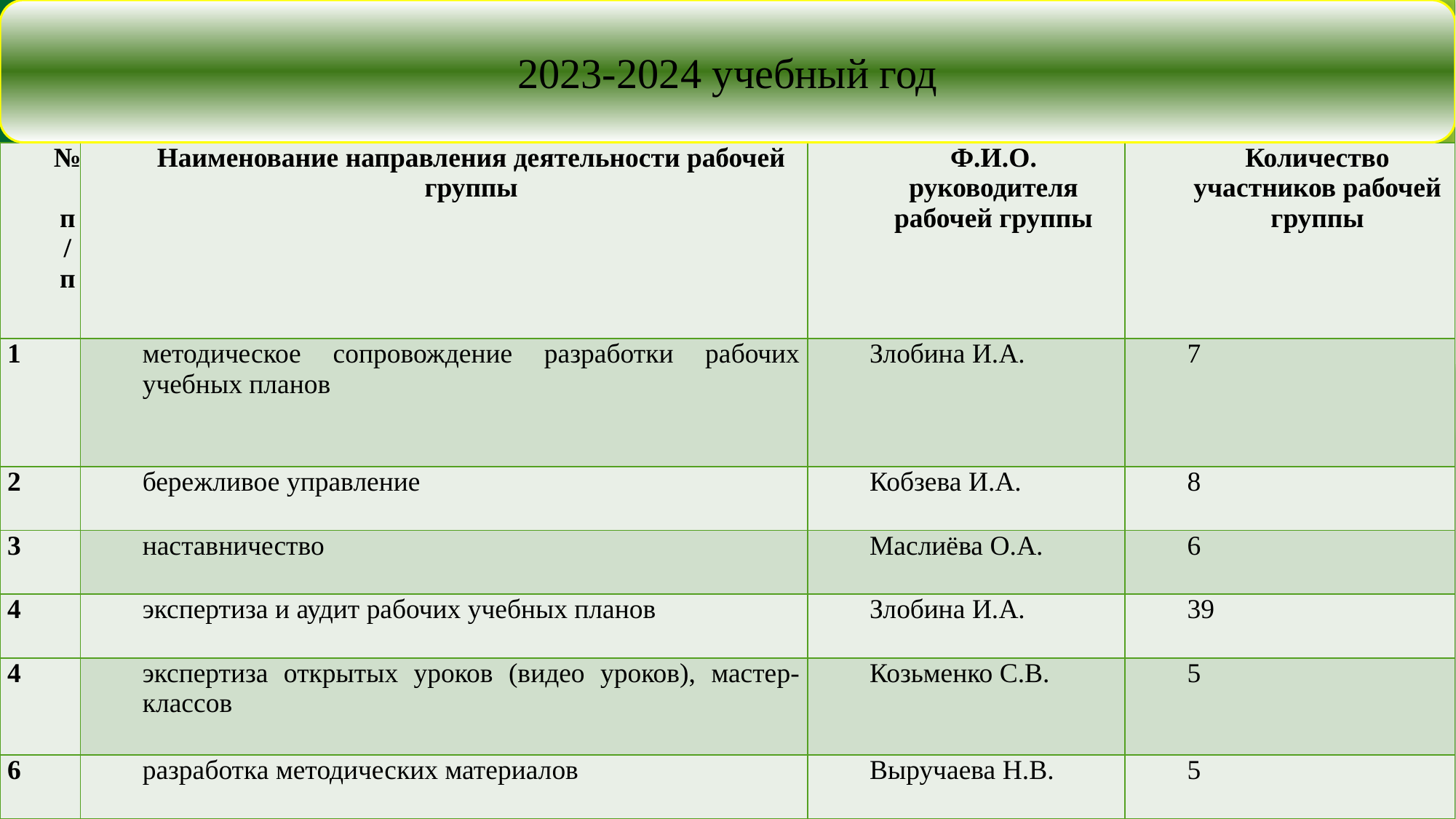

2023-2024 учебный год
| № п/п | Наименование направления деятельности рабочей группы | Ф.И.О. руководителя рабочей группы | Количество участников рабочей группы |
| --- | --- | --- | --- |
| 1 | методическое сопровождение разработки рабочих учебных планов | Злобина И.А. | 7 |
| 2 | бережливое управление | Кобзева И.А. | 8 |
| 3 | наставничество | Маслиёва О.А. | 6 |
| 4 | экспертиза и аудит рабочих учебных планов | Злобина И.А. | 39 |
| 4 | экспертиза открытых уроков (видео уроков), мастер-классов | Козьменко С.В. | 5 |
| 6 | разработка методических материалов | Выручаева Н.В. | 5 |